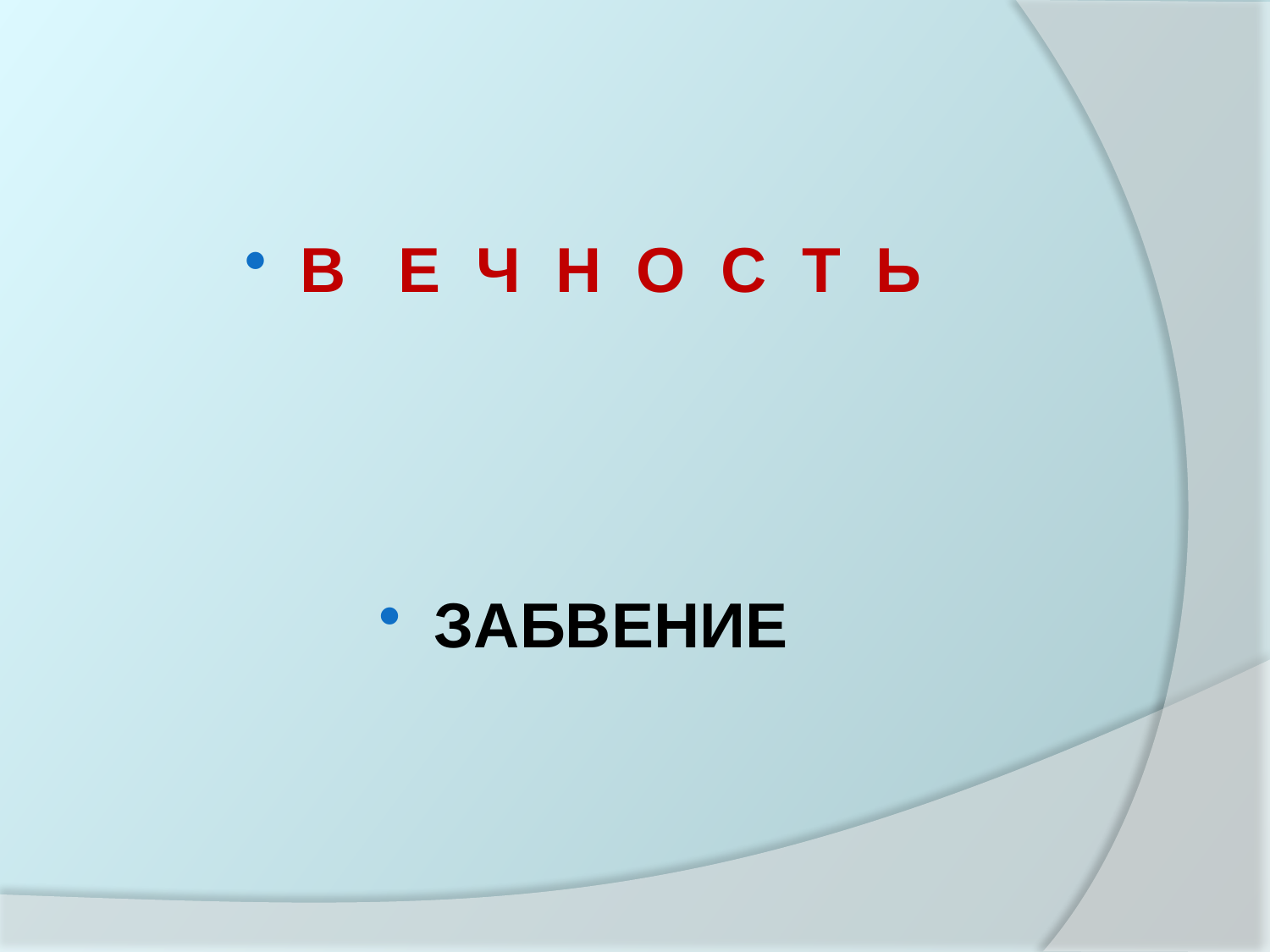

#
В   Е  Ч  Н  О  С  Т  Ь

ЗАБВЕНИЕ